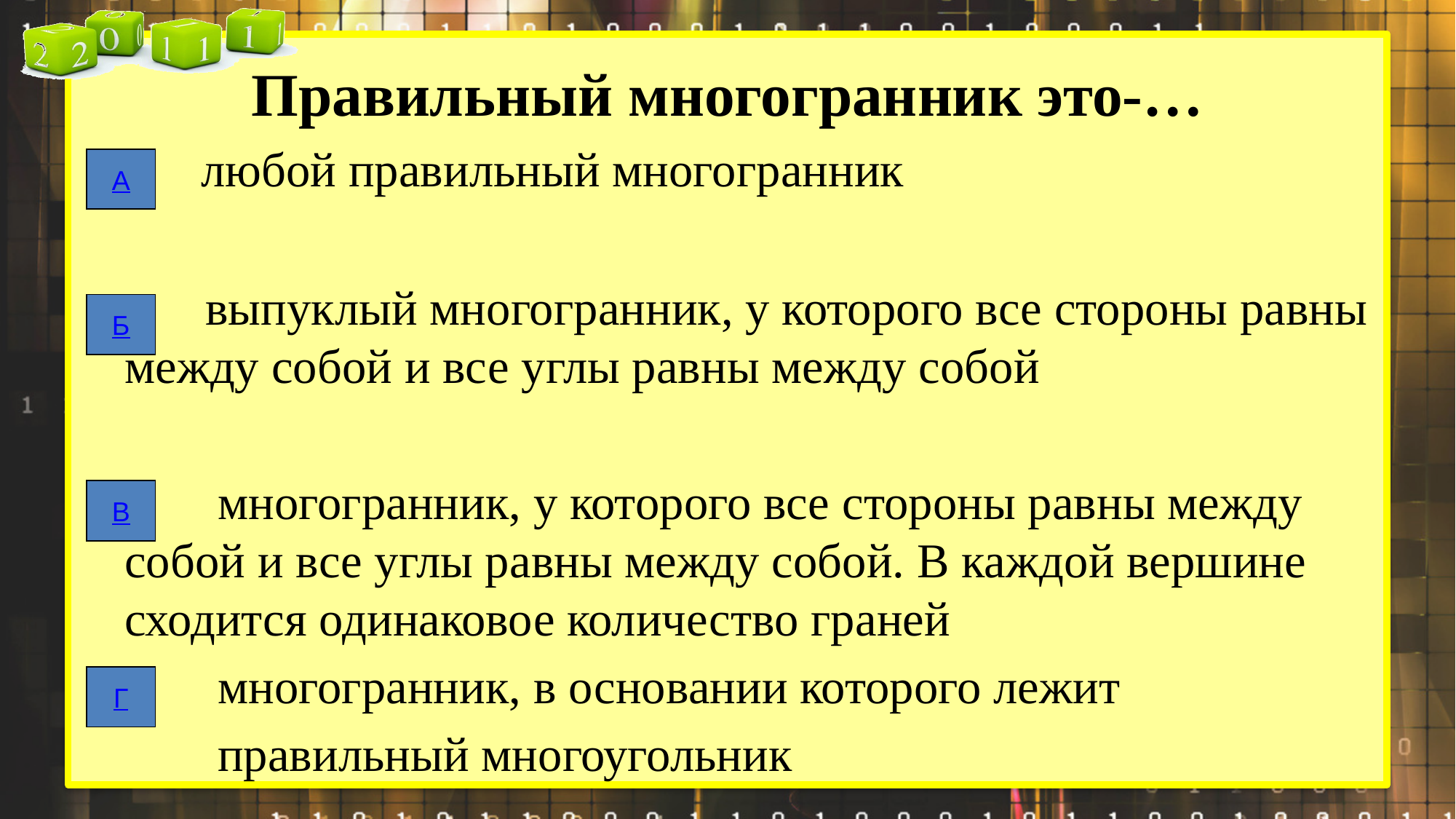

# Правильный многогранник это-…
         любой правильный многогранник

          выпуклый многогранник, у которого все стороны равны между собой и все углы равны между собой

           многогранник, у которого все стороны равны между собой и все углы равны между собой. В каждой вершине сходится одинаковое количество граней
           многогранник, в основании которого лежит
           правильный многоугольник

А
Б
В
Г